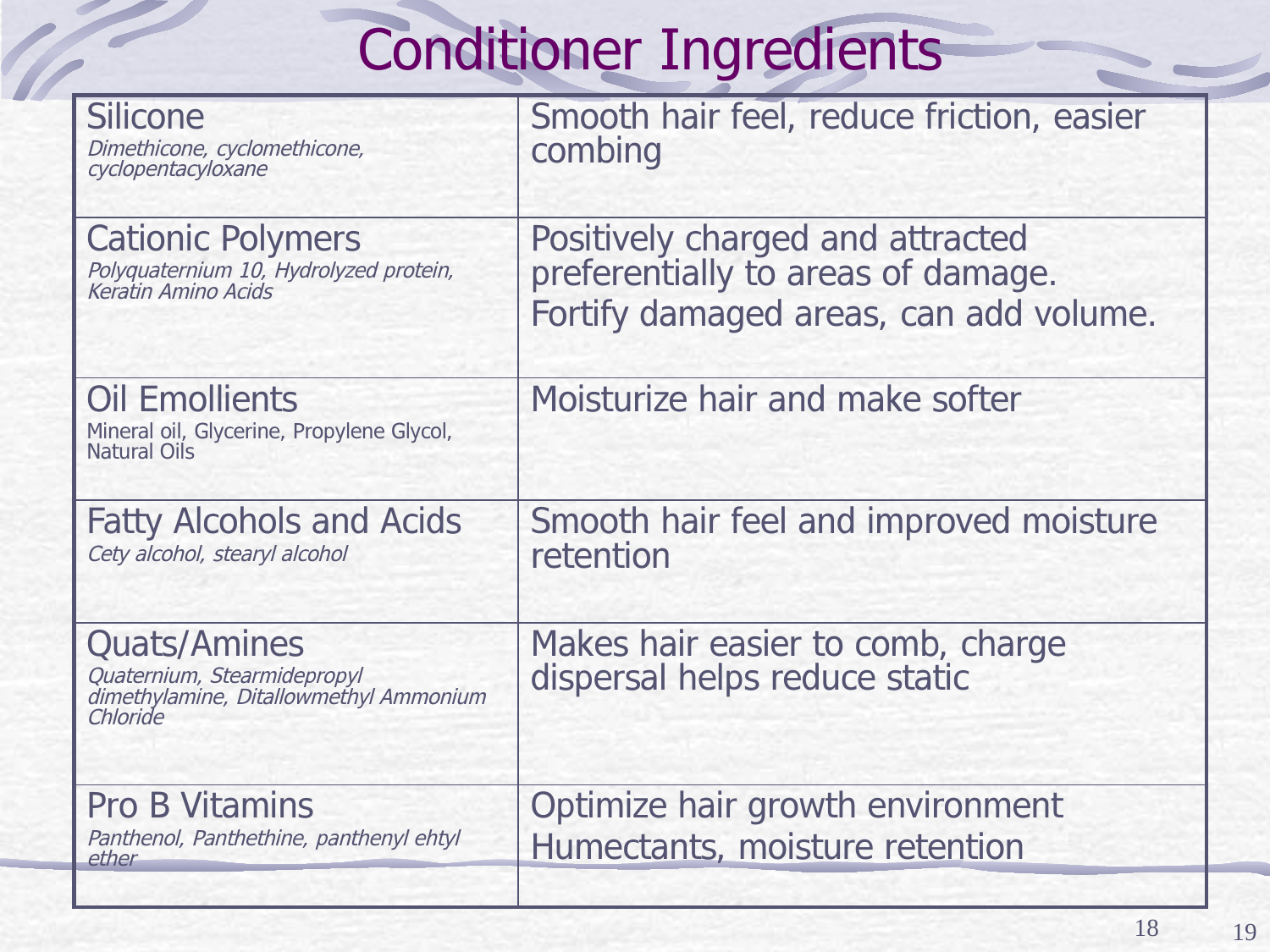

Conditioner Ingredients
| Silicone Dimethicone, cyclomethicone, cyclopentacyloxane | Smooth hair feel, reduce friction, easier combing |
| --- | --- |
| Cationic Polymers Polyquaternium 10, Hydrolyzed protein, Keratin Amino Acids | Positively charged and attracted preferentially to areas of damage. Fortify damaged areas, can add volume. |
| Oil Emollients Mineral oil, Glycerine, Propylene Glycol, Natural Oils | Moisturize hair and make softer |
| Fatty Alcohols and Acids Cety alcohol, stearyl alcohol | Smooth hair feel and improved moisture retention |
| Quats/Amines Quaternium, Stearmidepropyl dimethylamine, Ditallowmethyl Ammonium Chloride | Makes hair easier to comb, charge dispersal helps reduce static |
| Pro B Vitamins Panthenol, Panthethine, panthenyl ehtyl ether | Optimize hair growth environment Humectants, moisture retention |
18
19